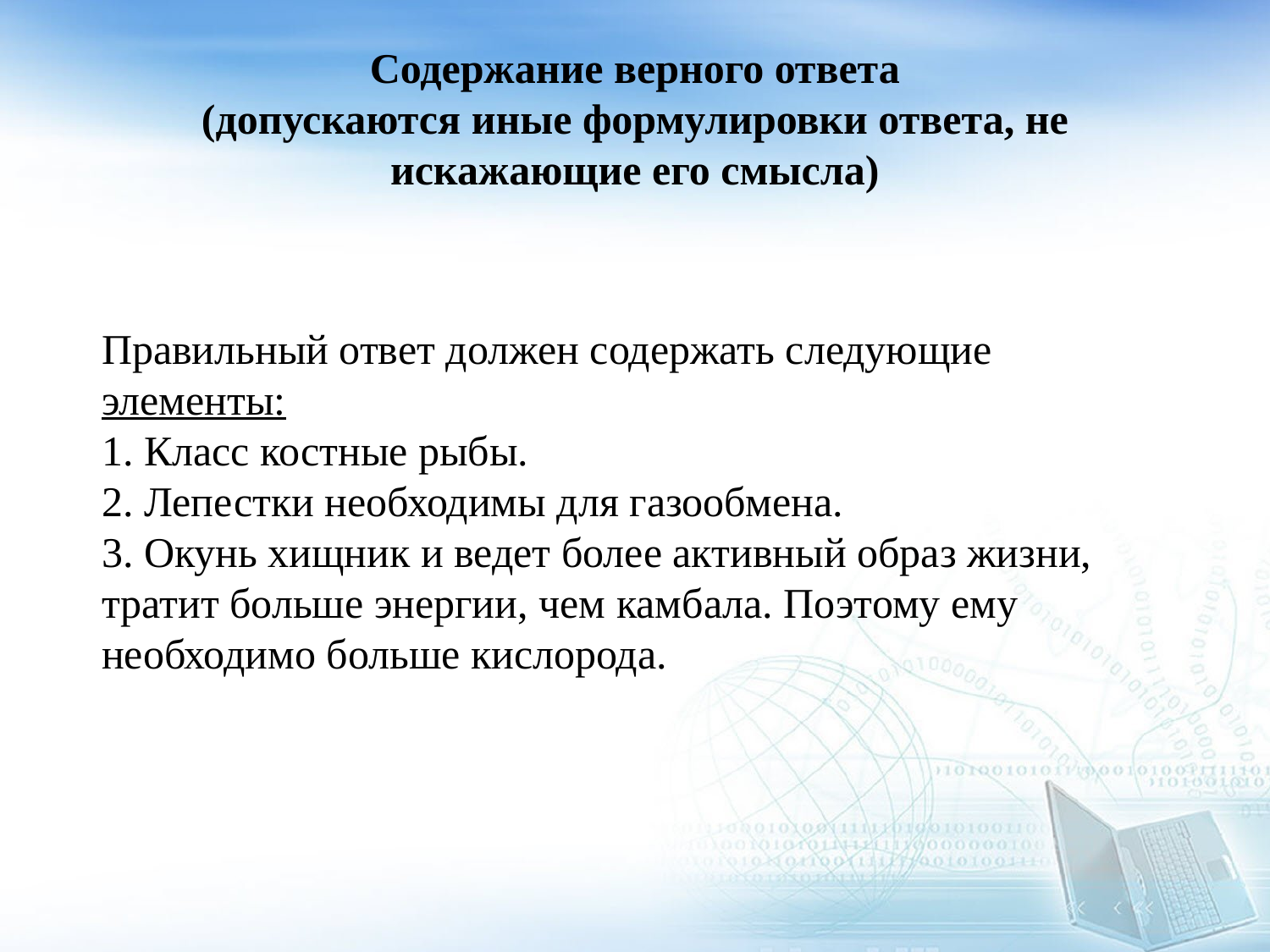

# Содержание верного ответа (допускаются иные формулировки ответа, не искажающие его смысла)
Правильный ответ должен содержать следующие элементы:
1. Класс костные рыбы.
2. Лепестки необходимы для газообмена.
3. Окунь хищник и ведет более активный образ жизни, тратит больше энергии, чем камбала. Поэтому ему необходимо больше кислорода.